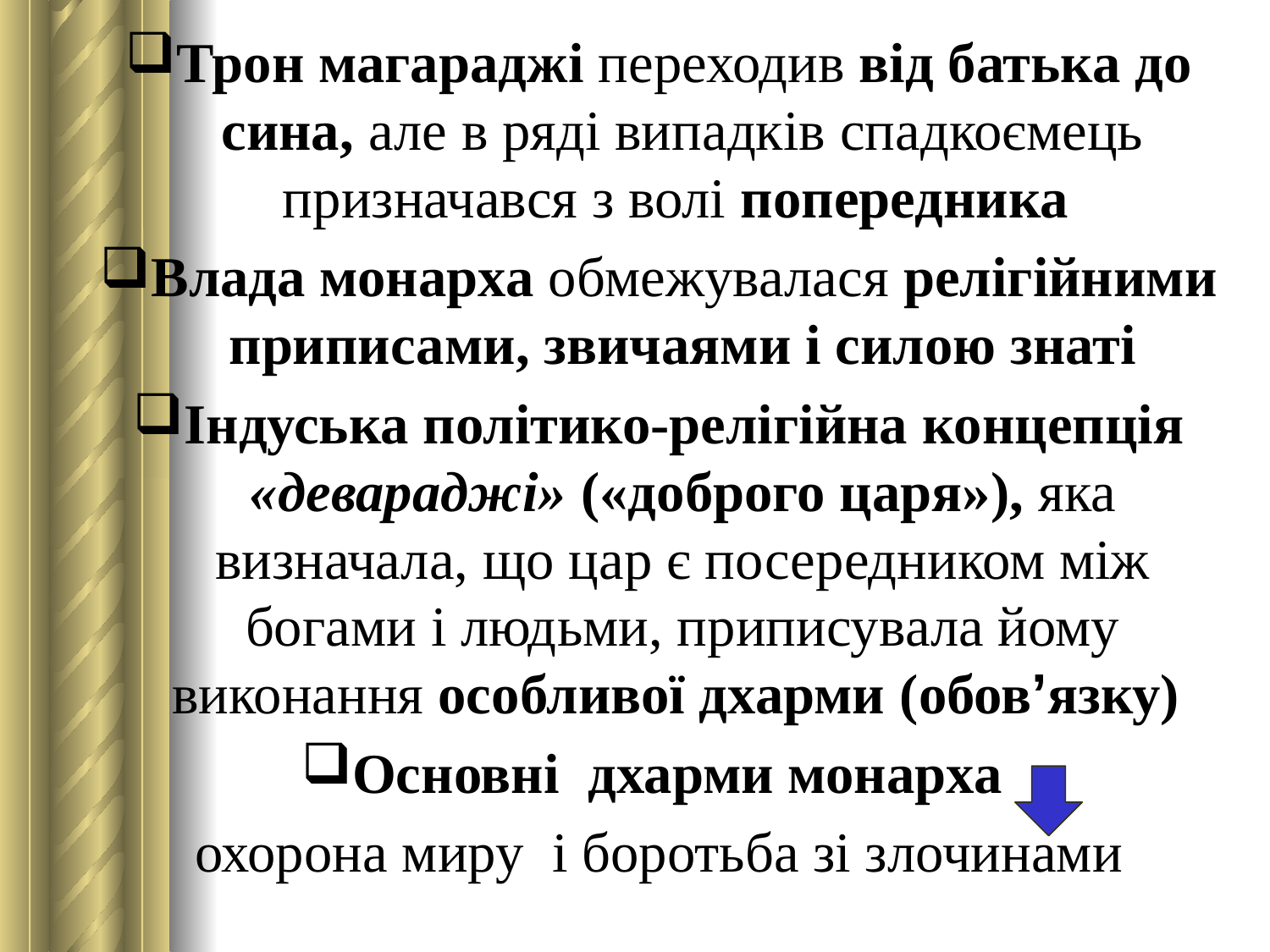

Трон магараджі переходив від батька до сина, але в ряді випадків спадкоємець призначався з волі попередника
Влада монарха обмежувалася релігійними приписами, звичаями і силою знаті
Індуська політико-релігійна концепція «девараджі» («доброго царя»), яка визначала, що цар є посередником між богами і людьми, приписувала йому виконання особливої дхарми (обов’язку)
Основні  дхарми монарха
охорона миру  і боротьба зі злочинами